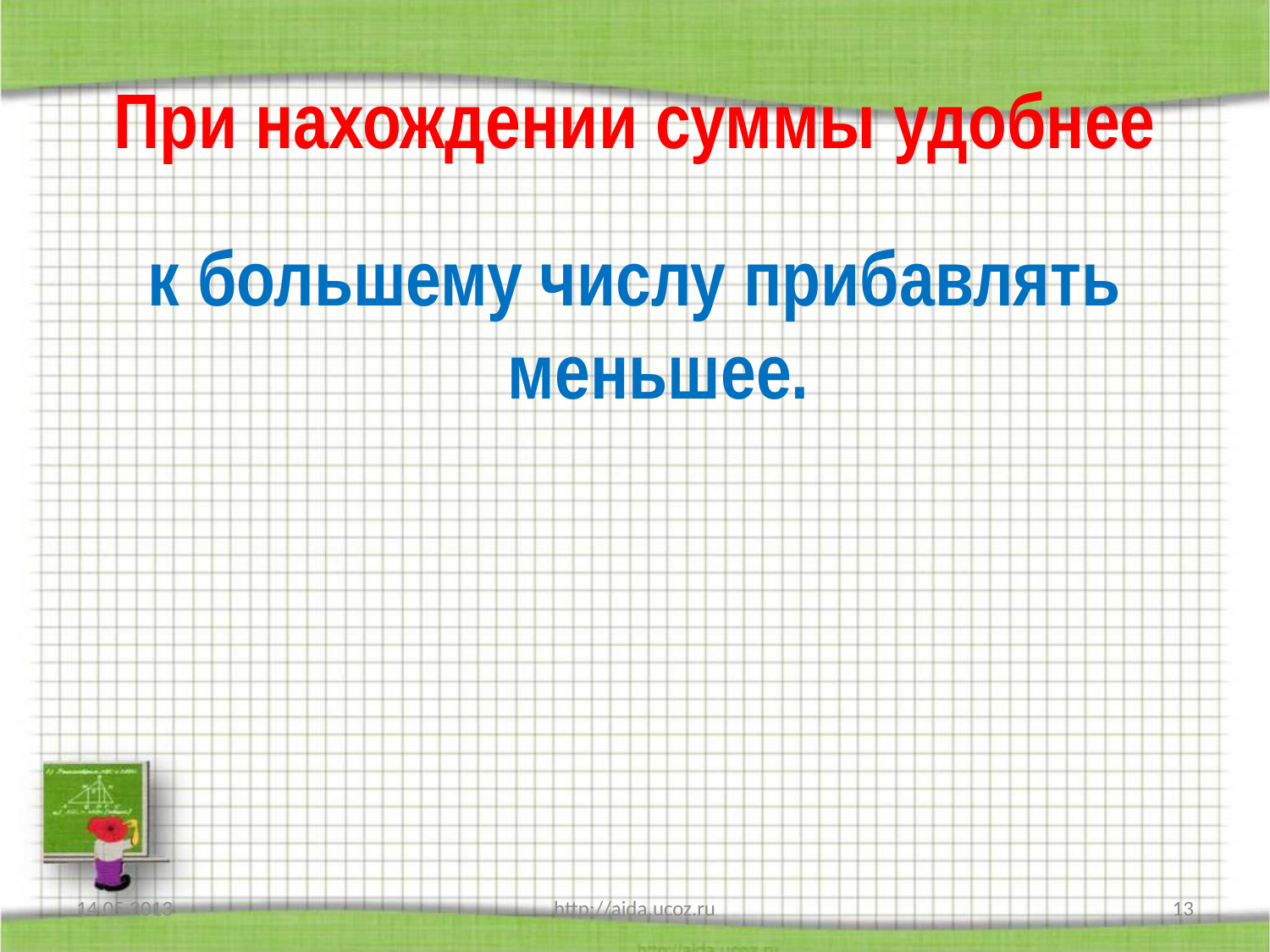

# При нахождении суммы удобнее
к большему числу прибавлять меньшее.
14.05.2013
http://aida.ucoz.ru
13